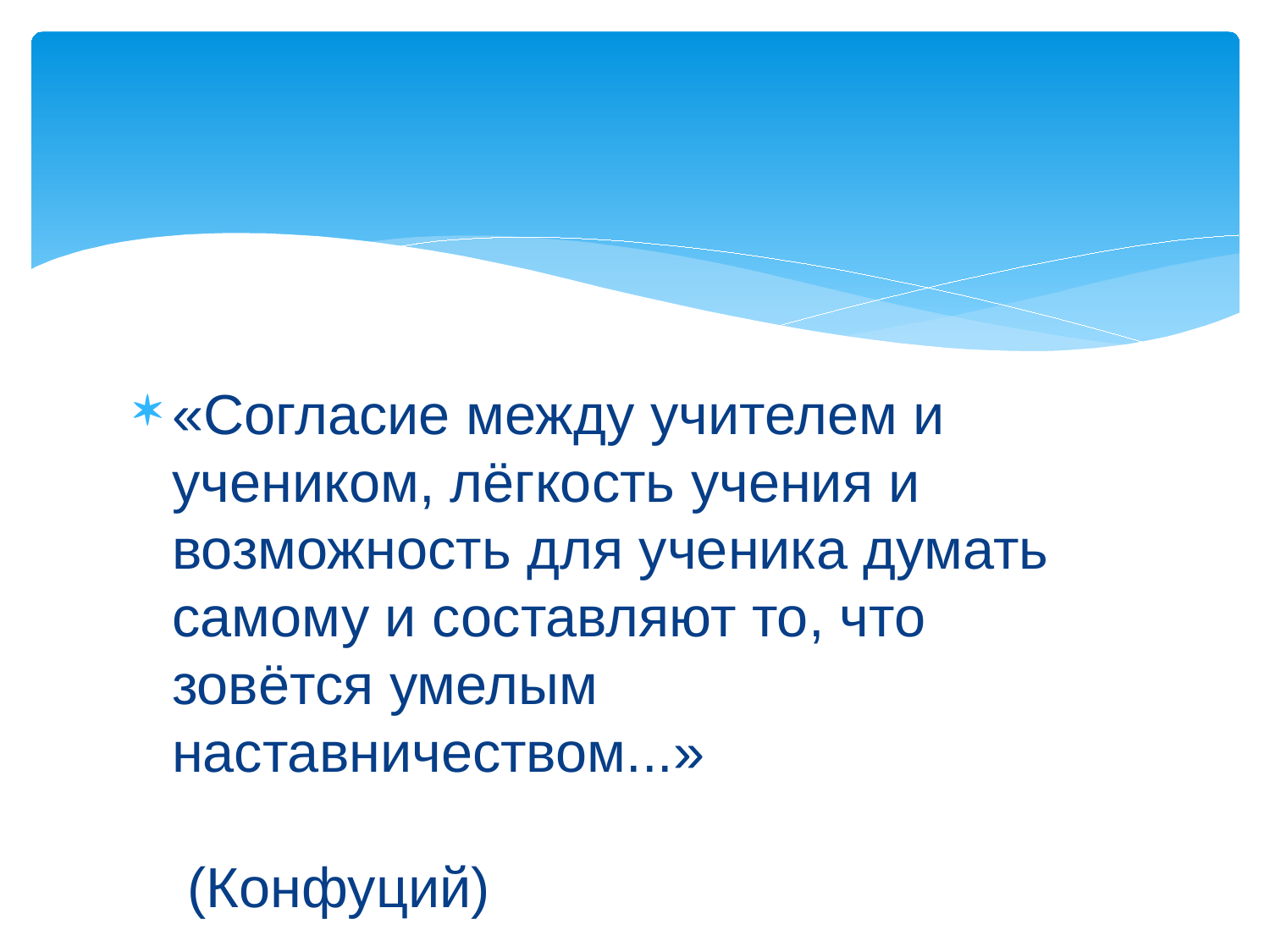

#
«Согласие между учителем и учеником, лёгкость учения и возможность для ученика думать самому и составляют то, что зовётся умелым наставничеством...»
                                                               (Конфуций)